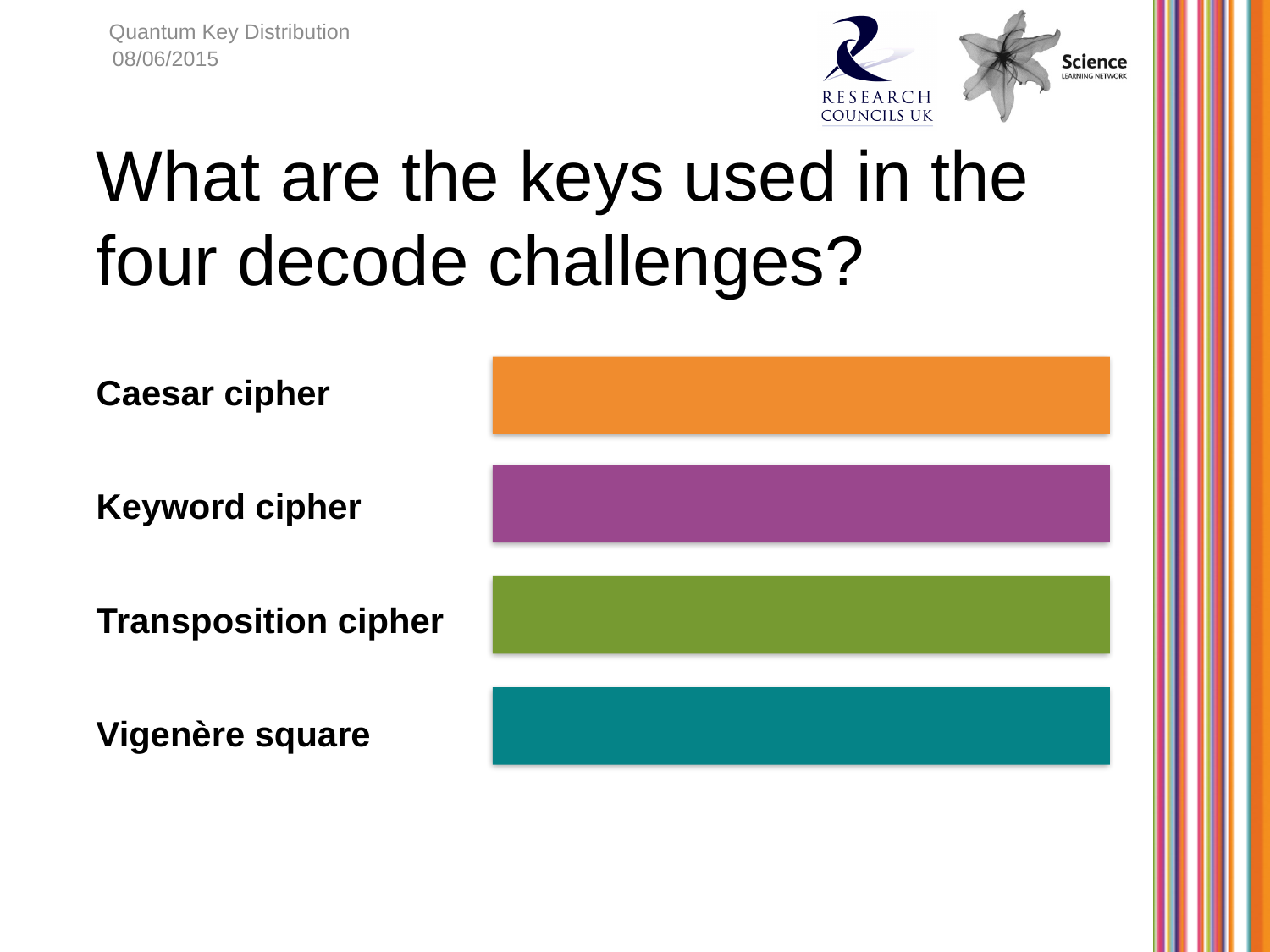

Quantum Key Distribution
08/06/2015
# What are the keys used in the four decode challenges?

Caesar cipher
Shift of 12

Keyword cipher
Keyword ‘whiteboards’

Transposition cipher
Keyword ‘hurt’

Vigenère square
Keyword ‘rosebud’